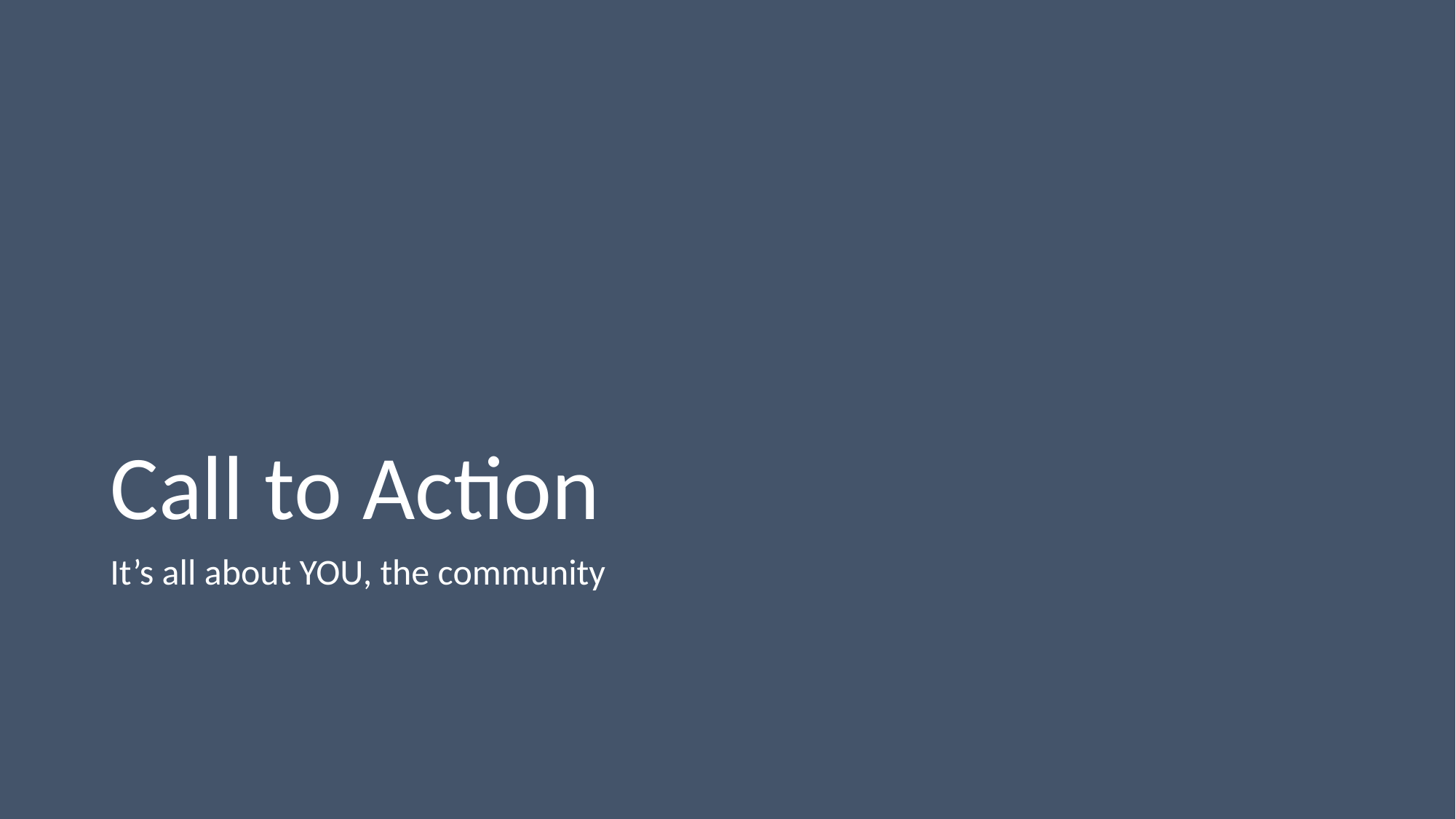

# Call to Action
It’s all about YOU, the community